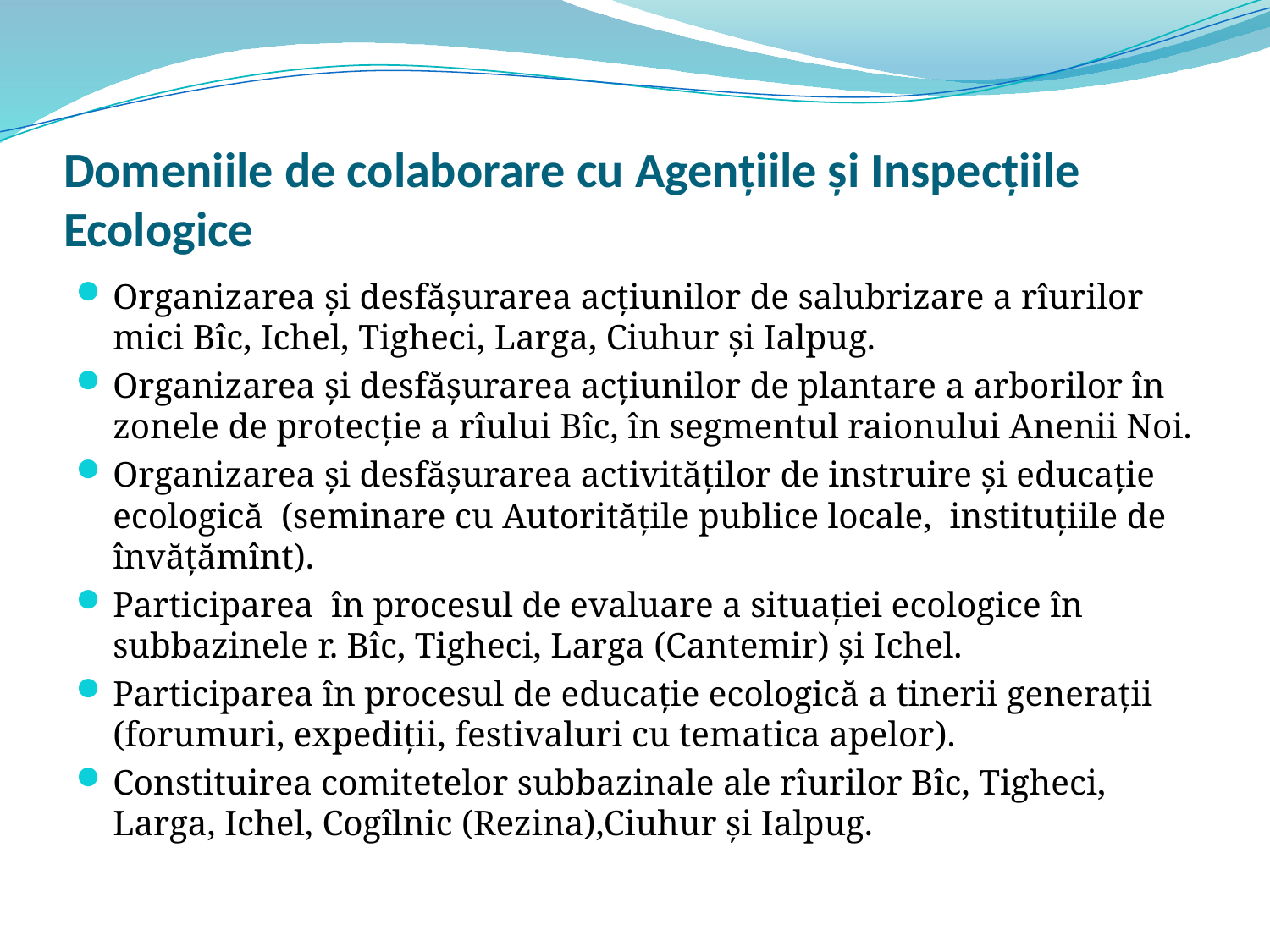

# Domeniile de colaborare cu Agențiile și Inspecțiile Ecologice
Organizarea și desfășurarea acțiunilor de salubrizare a rîurilor mici Bîc, Ichel, Tigheci, Larga, Ciuhur și Ialpug.
Organizarea și desfășurarea acțiunilor de plantare a arborilor în zonele de protecție a rîului Bîc, în segmentul raionului Anenii Noi.
Organizarea și desfășurarea activităților de instruire și educație ecologică  (seminare cu Autoritățile publice locale,  instituțiile de învățămînt).
Participarea  în procesul de evaluare a situației ecologice în subbazinele r. Bîc, Tigheci, Larga (Cantemir) și Ichel.
Participarea în procesul de educație ecologică a tinerii generații (forumuri, expediții, festivaluri cu tematica apelor).
Constituirea comitetelor subbazinale ale rîurilor Bîc, Tigheci, Larga, Ichel, Cogîlnic (Rezina),Ciuhur și Ialpug.